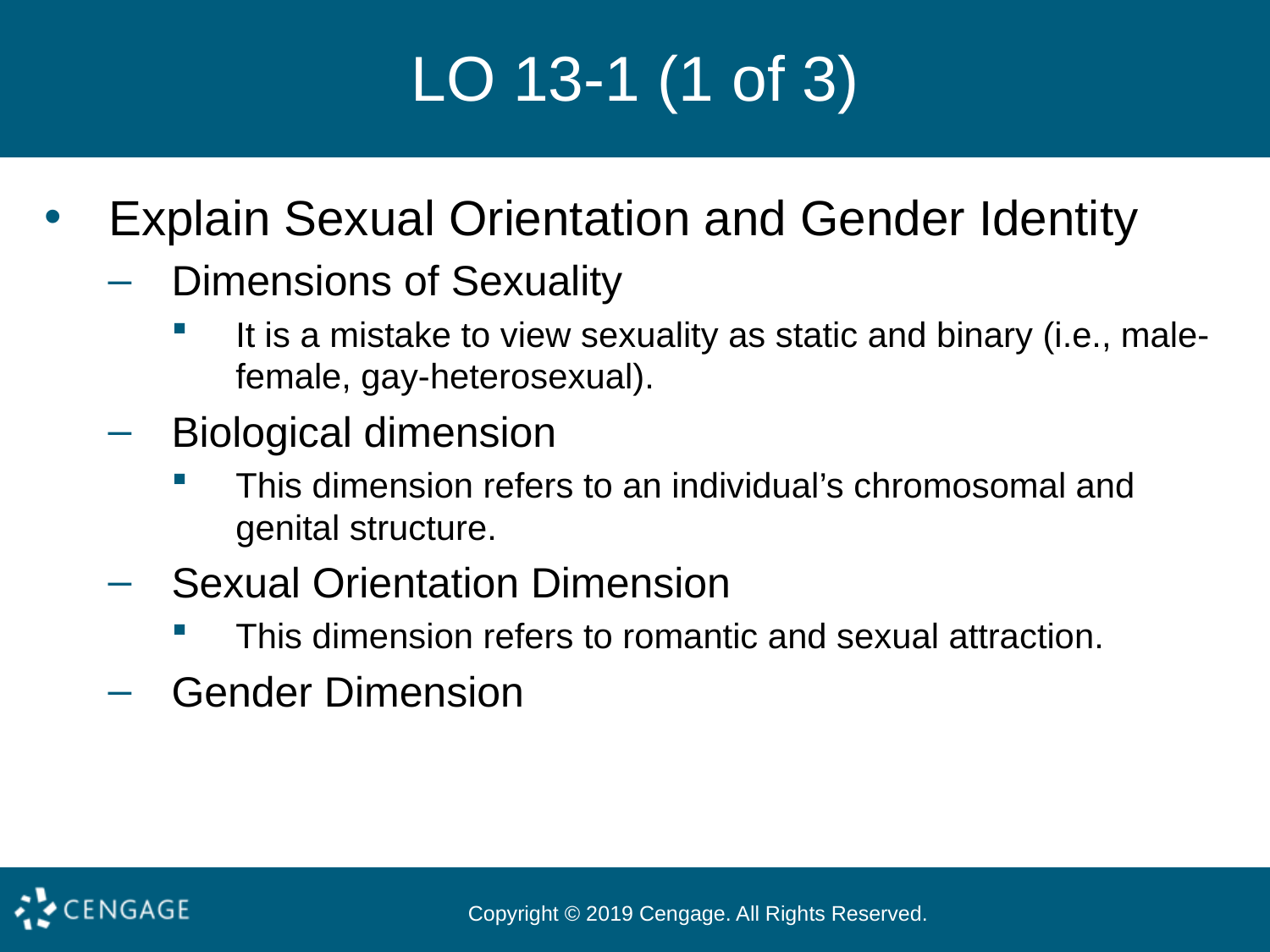

# LO 13-1 (1 of 3)
Explain Sexual Orientation and Gender Identity
Dimensions of Sexuality
It is a mistake to view sexuality as static and binary (i.e., male-female, gay-heterosexual).
Biological dimension
This dimension refers to an individual’s chromosomal and genital structure.
Sexual Orientation Dimension
This dimension refers to romantic and sexual attraction.
Gender Dimension